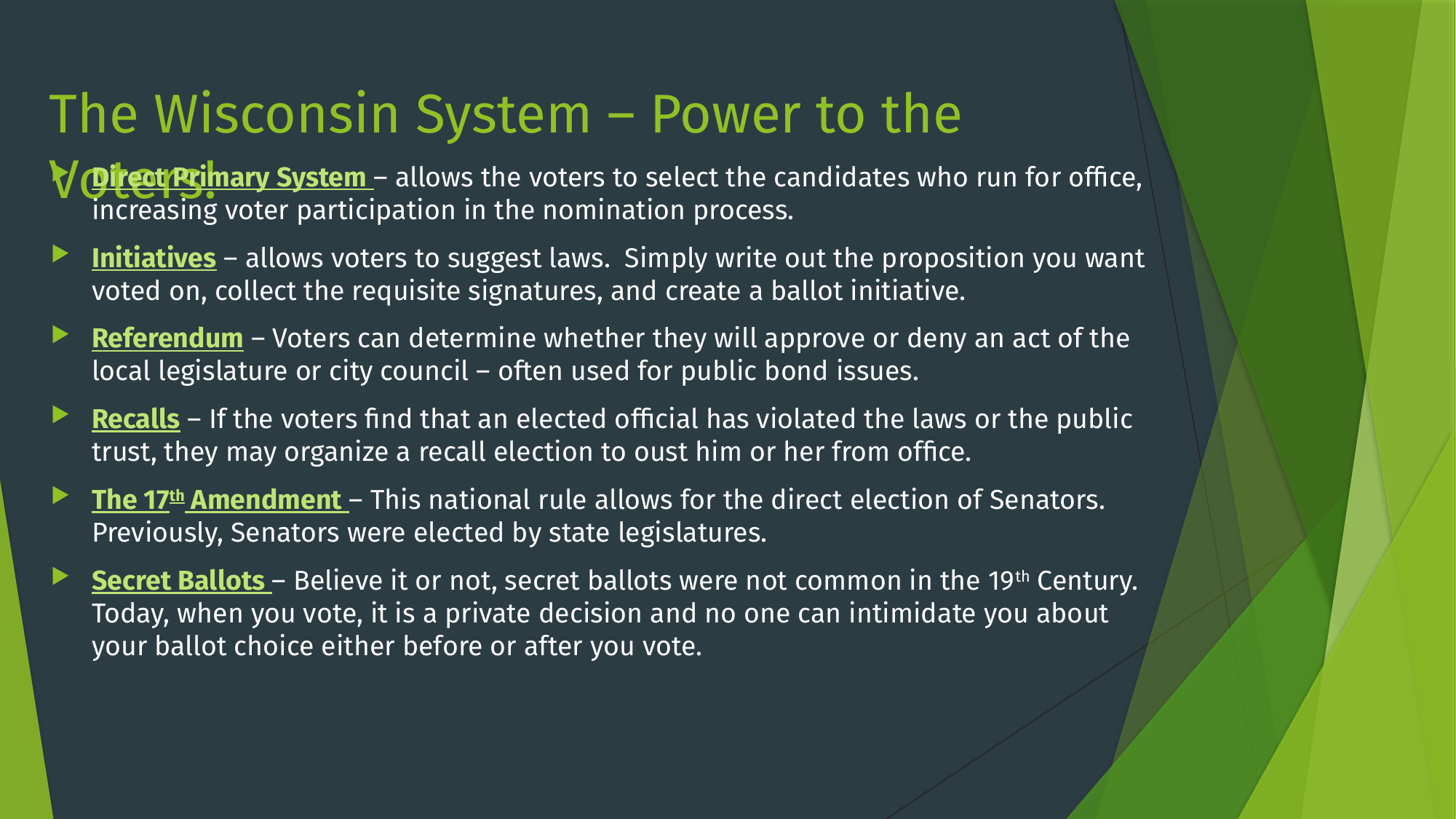

# The Wisconsin System – Power to the Voters!
Direct Primary System – allows the voters to select the candidates who run for office, increasing voter participation in the nomination process.
Initiatives – allows voters to suggest laws.  Simply write out the proposition you want voted on, collect the requisite signatures, and create a ballot initiative.
Referendum – Voters can determine whether they will approve or deny an act of the local legislature or city council – often used for public bond issues.
Recalls – If the voters find that an elected official has violated the laws or the public trust, they may organize a recall election to oust him or her from office.
The 17th Amendment – This national rule allows for the direct election of Senators.  Previously, Senators were elected by state legislatures.
Secret Ballots – Believe it or not, secret ballots were not common in the 19th Century.  Today, when you vote, it is a private decision and no one can intimidate you about your ballot choice either before or after you vote.